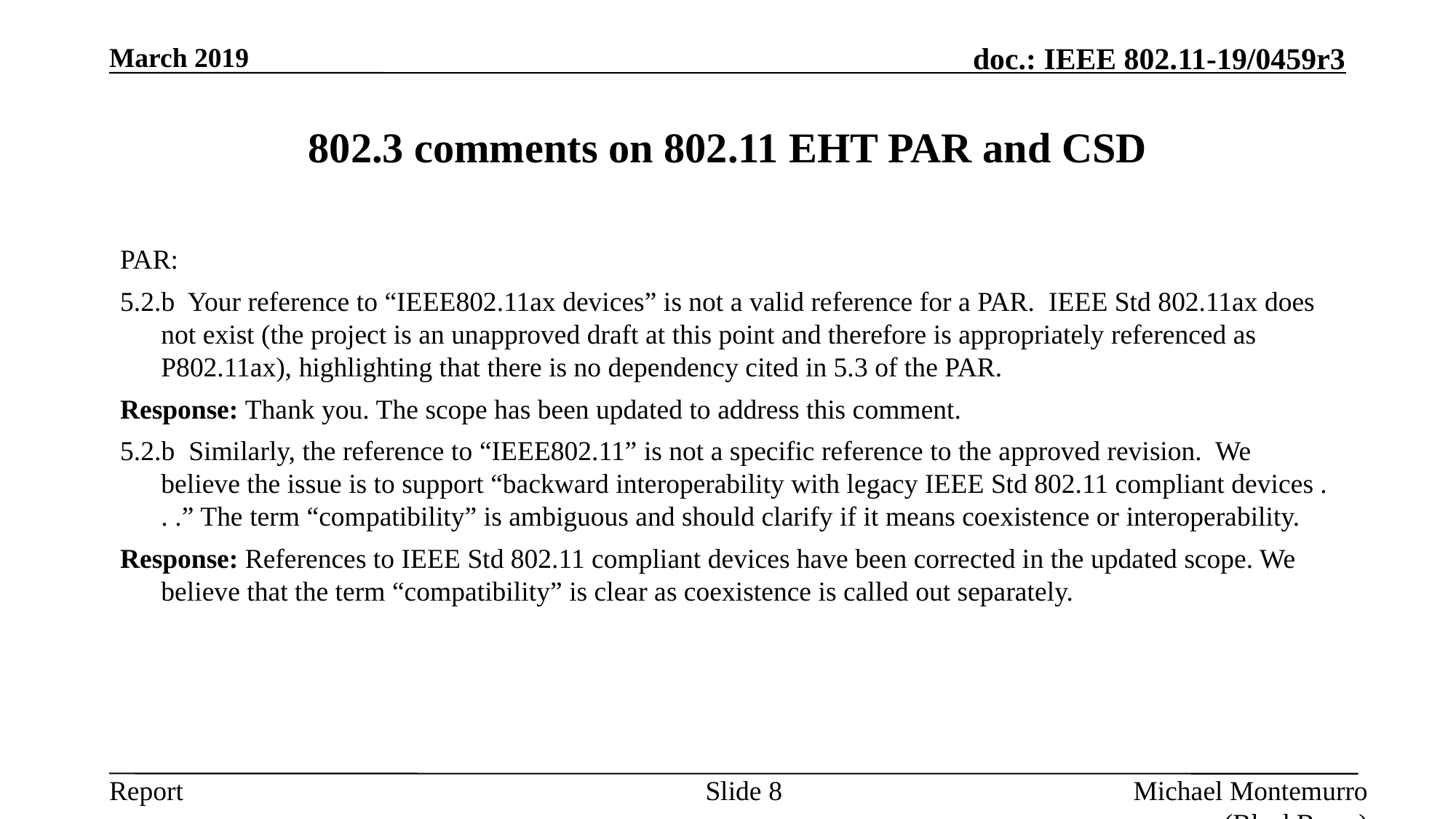

March 2019
# 802.3 comments on 802.11 EHT PAR and CSD
PAR:
5.2.b  Your reference to “IEEE802.11ax devices” is not a valid reference for a PAR.  IEEE Std 802.11ax does not exist (the project is an unapproved draft at this point and therefore is appropriately referenced as P802.11ax), highlighting that there is no dependency cited in 5.3 of the PAR.
Response: Thank you. The scope has been updated to address this comment.
5.2.b  Similarly, the reference to “IEEE802.11” is not a specific reference to the approved revision.  We believe the issue is to support “backward interoperability with legacy IEEE Std 802.11 compliant devices . . .” The term “compatibility” is ambiguous and should clarify if it means coexistence or interoperability.
Response: References to IEEE Std 802.11 compliant devices have been corrected in the updated scope. We believe that the term “compatibility” is clear as coexistence is called out separately.

Slide 8
Michael Montemurro (BlackBerry)